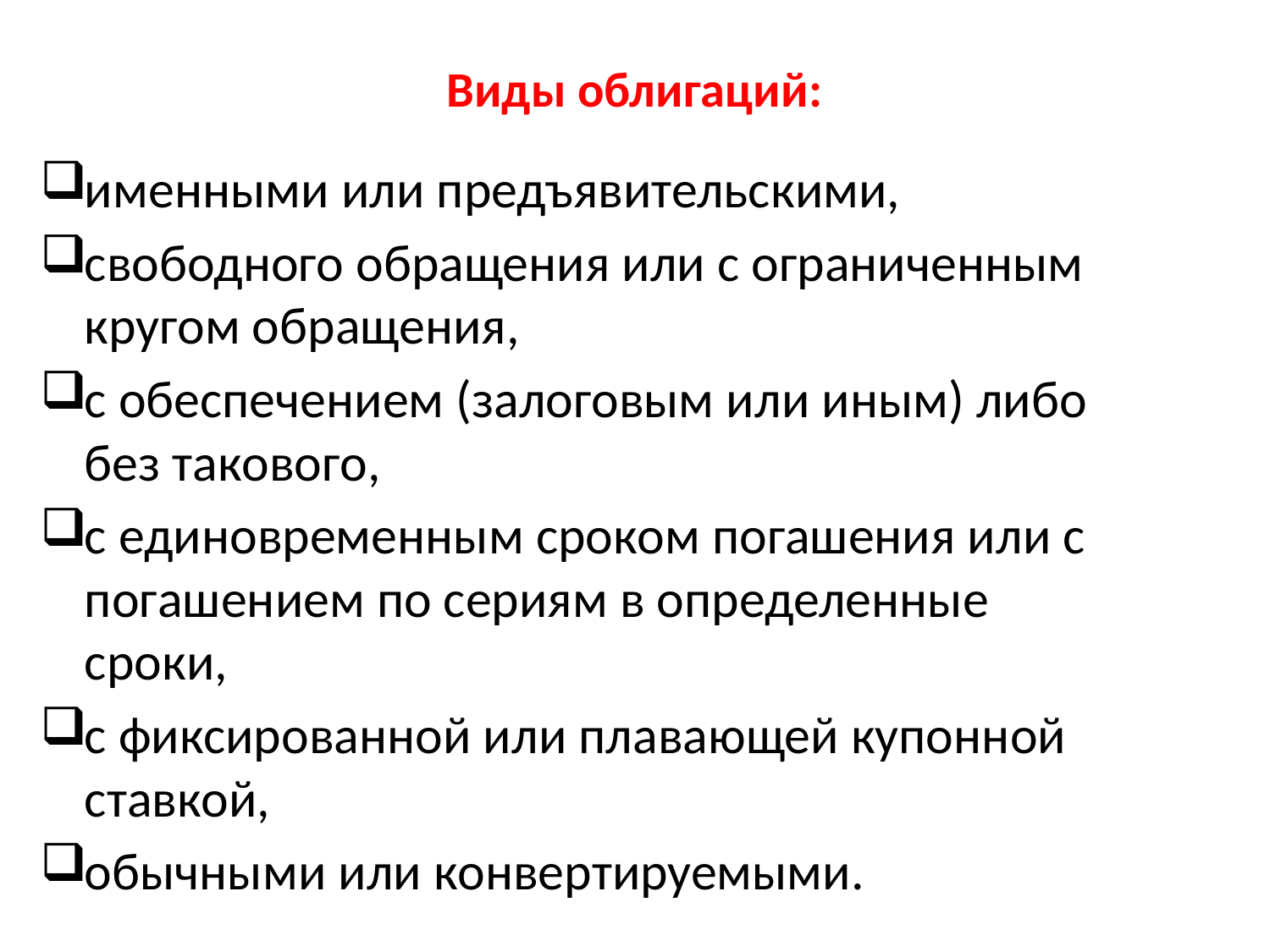

# Виды облигаций:
именными или предъявительскими,
свободного обращения или с ограниченным кругом обращения,
с обеспечением (залоговым или иным) либо без такового,
с единовременным сроком погашения или с погашением по сериям в определенные сроки,
с фиксированной или плавающей купонной ставкой,
обычными или конвертируемыми.